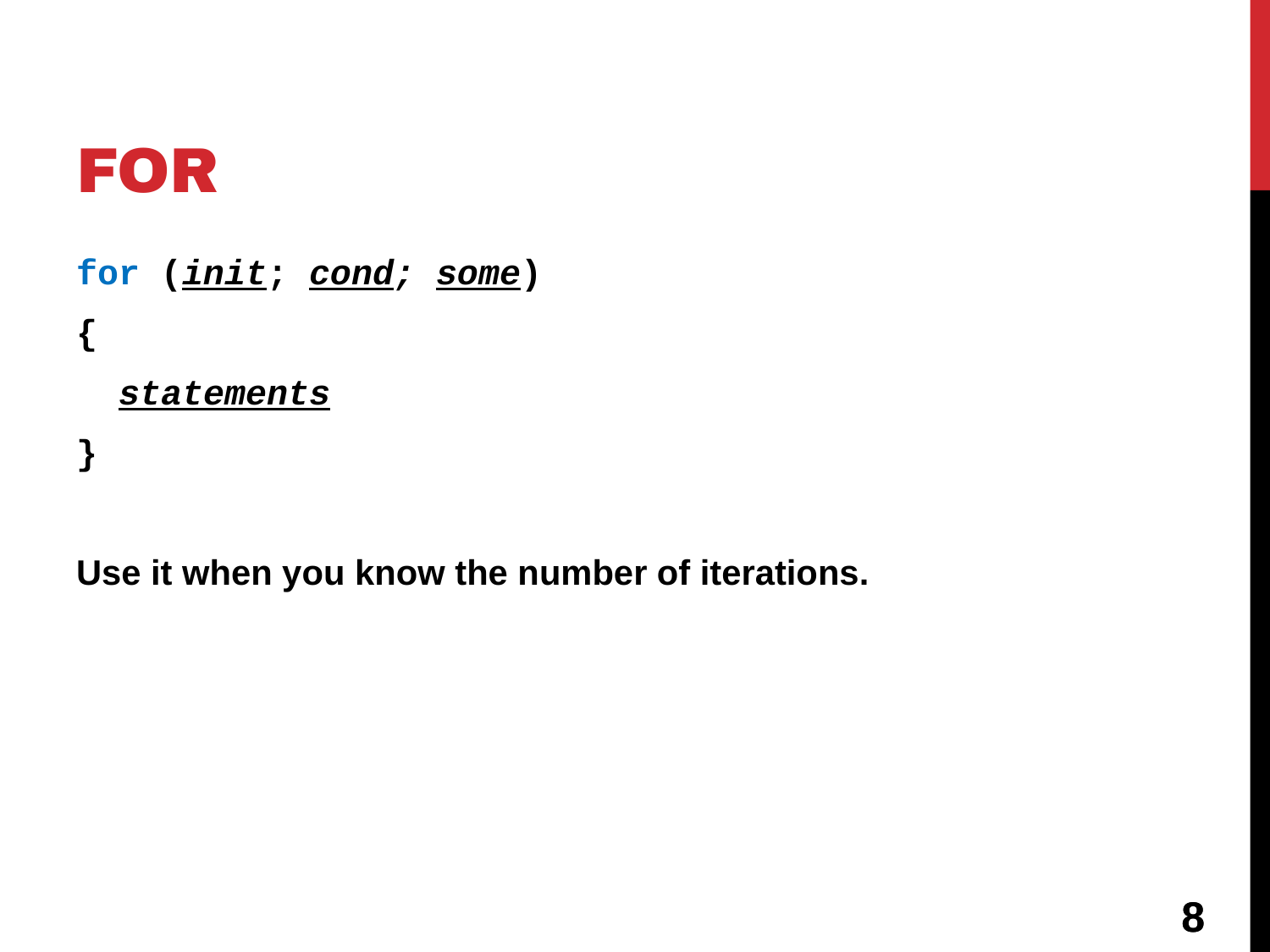

# for
for (init; cond; some)
{
  statements
}

Use it when you know the number of iterations.